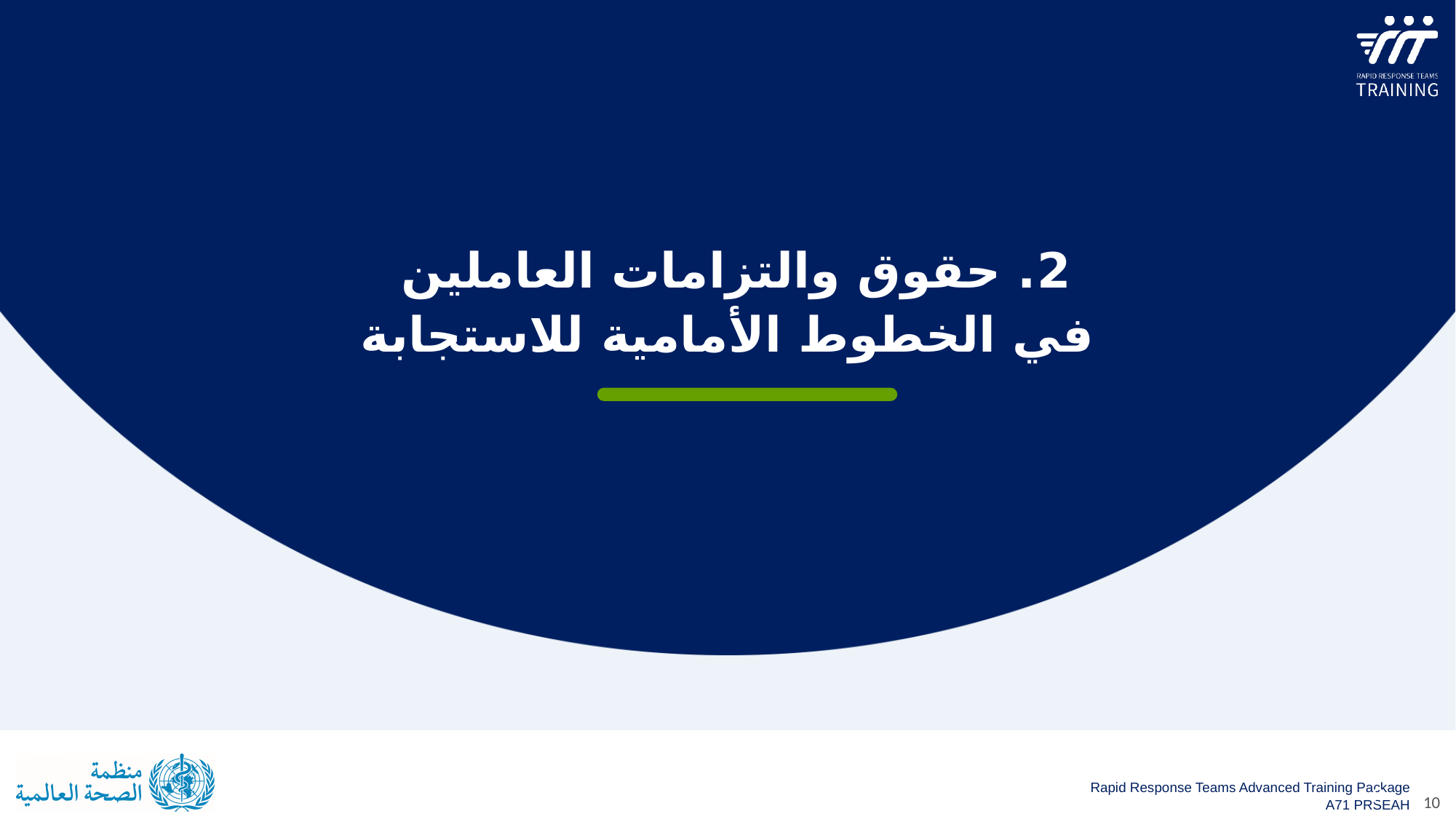

2. حقوق والتزامات العاملين
في الخطوط الأمامية للاستجابة
10